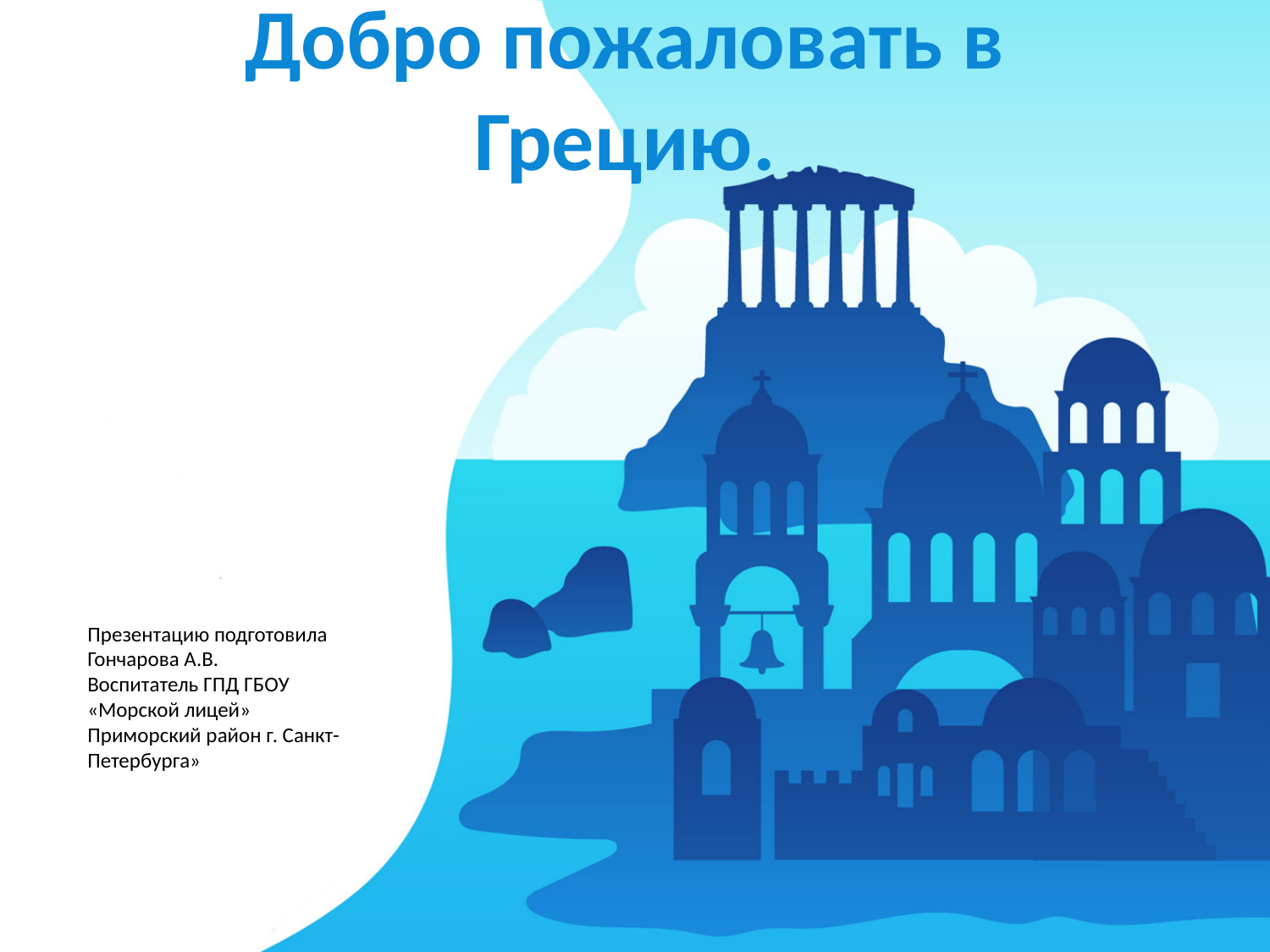

# Добро пожаловать в Грецию.

Презентацию подготовила Гончарова А.В.
Воспитатель ГПД ГБОУ «Морской лицей» Приморский район г. Санкт-Петербурга»